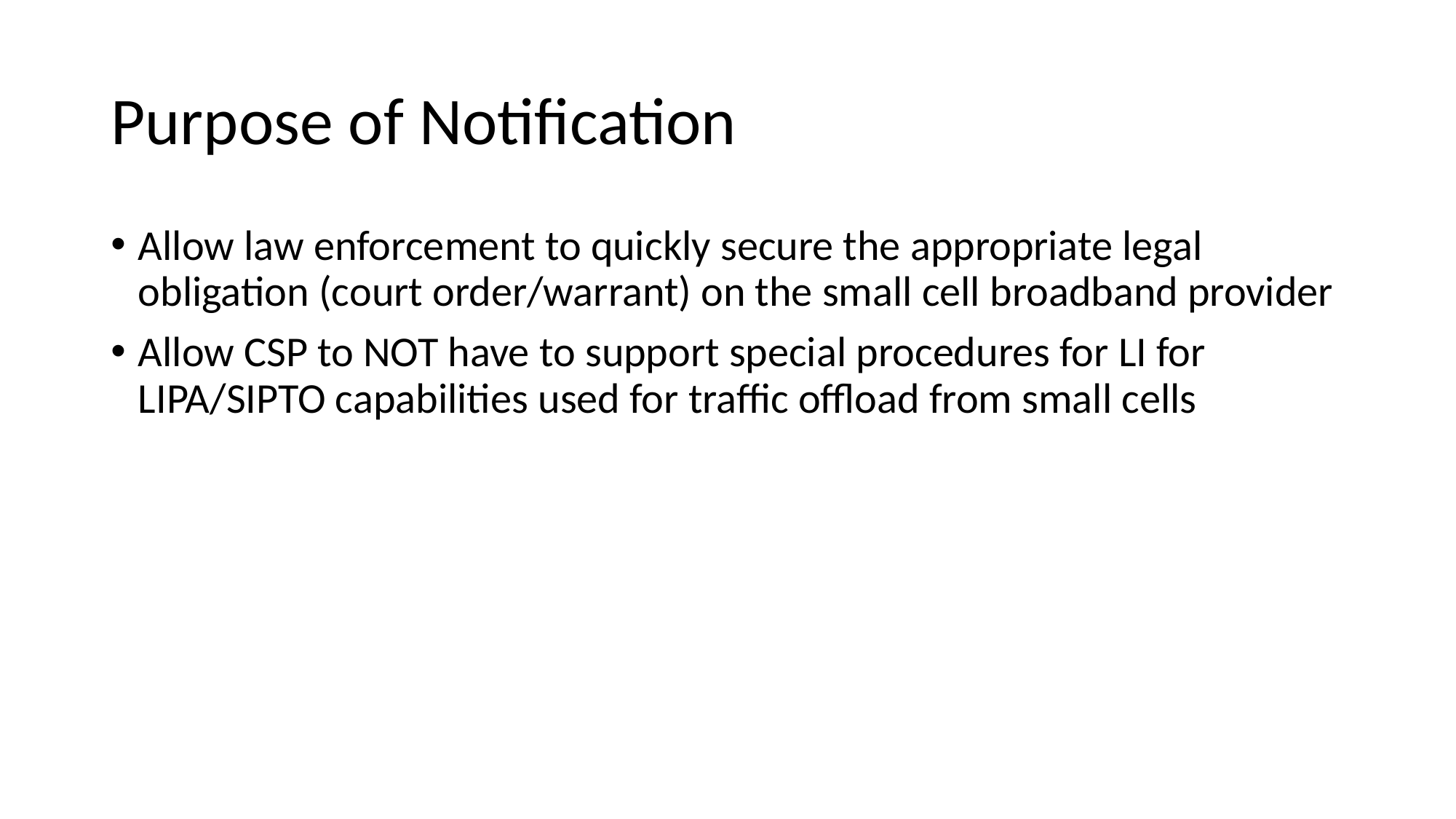

# Purpose of Notification
Allow law enforcement to quickly secure the appropriate legal obligation (court order/warrant) on the small cell broadband provider
Allow CSP to NOT have to support special procedures for LI for LIPA/SIPTO capabilities used for traffic offload from small cells